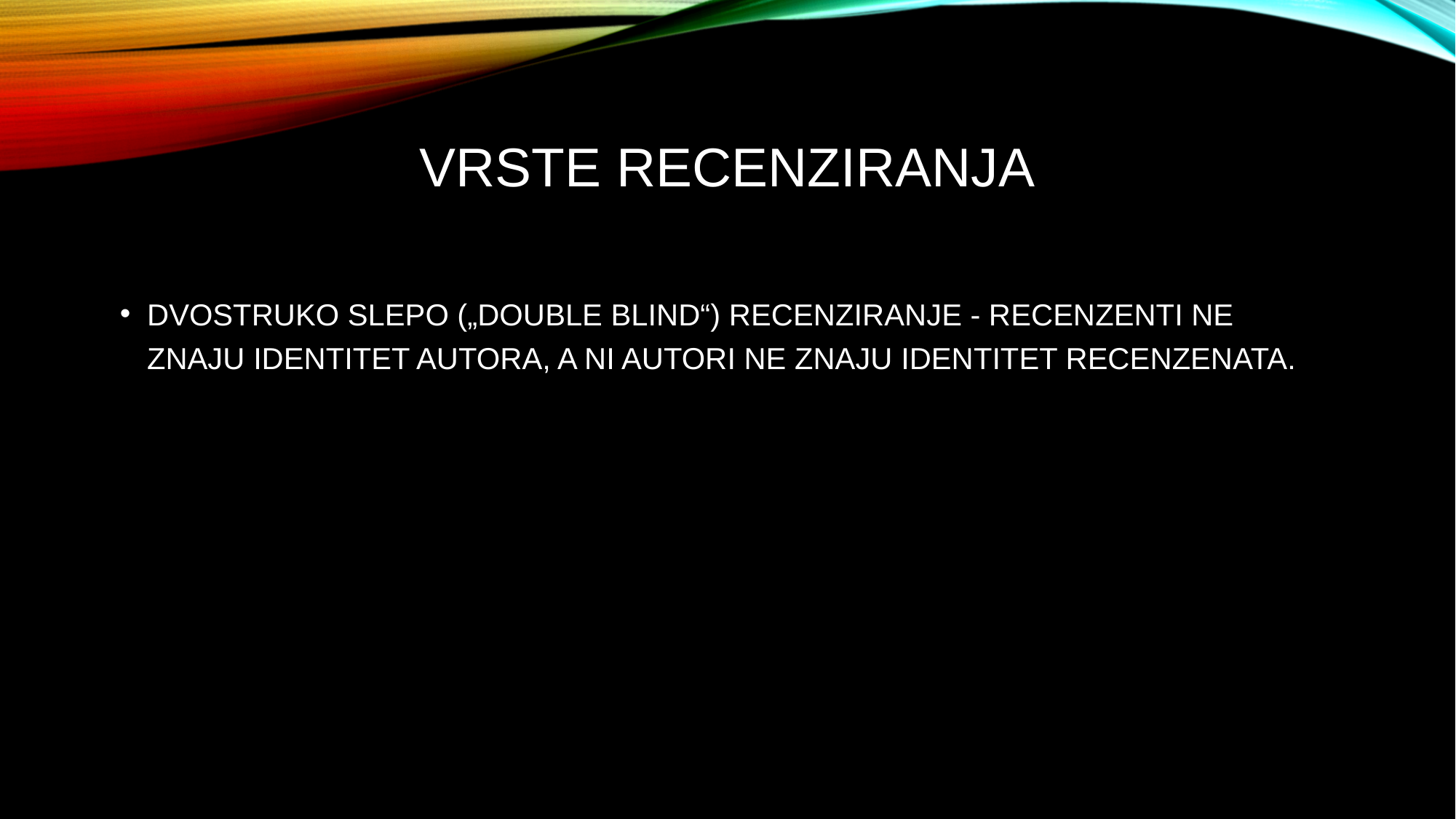

Vrste recenziranja
Dvostruko slepo („Double Blind“) recenziranje - Recenzenti ne znaju identitet autora, a ni autori ne znaju identitet recenzenata.